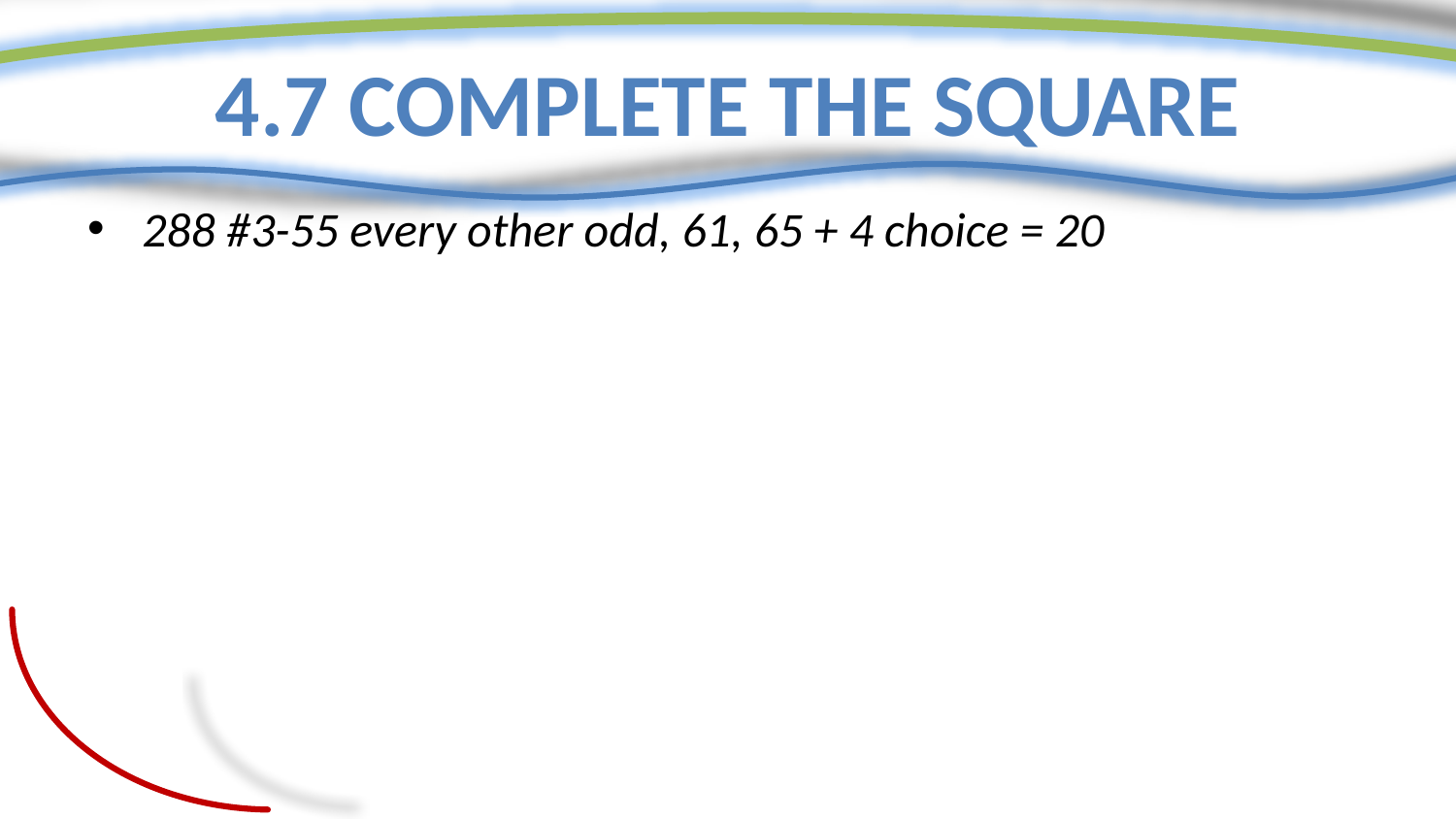

# 4.7 Complete the Square
288 #3-55 every other odd, 61, 65 + 4 choice = 20